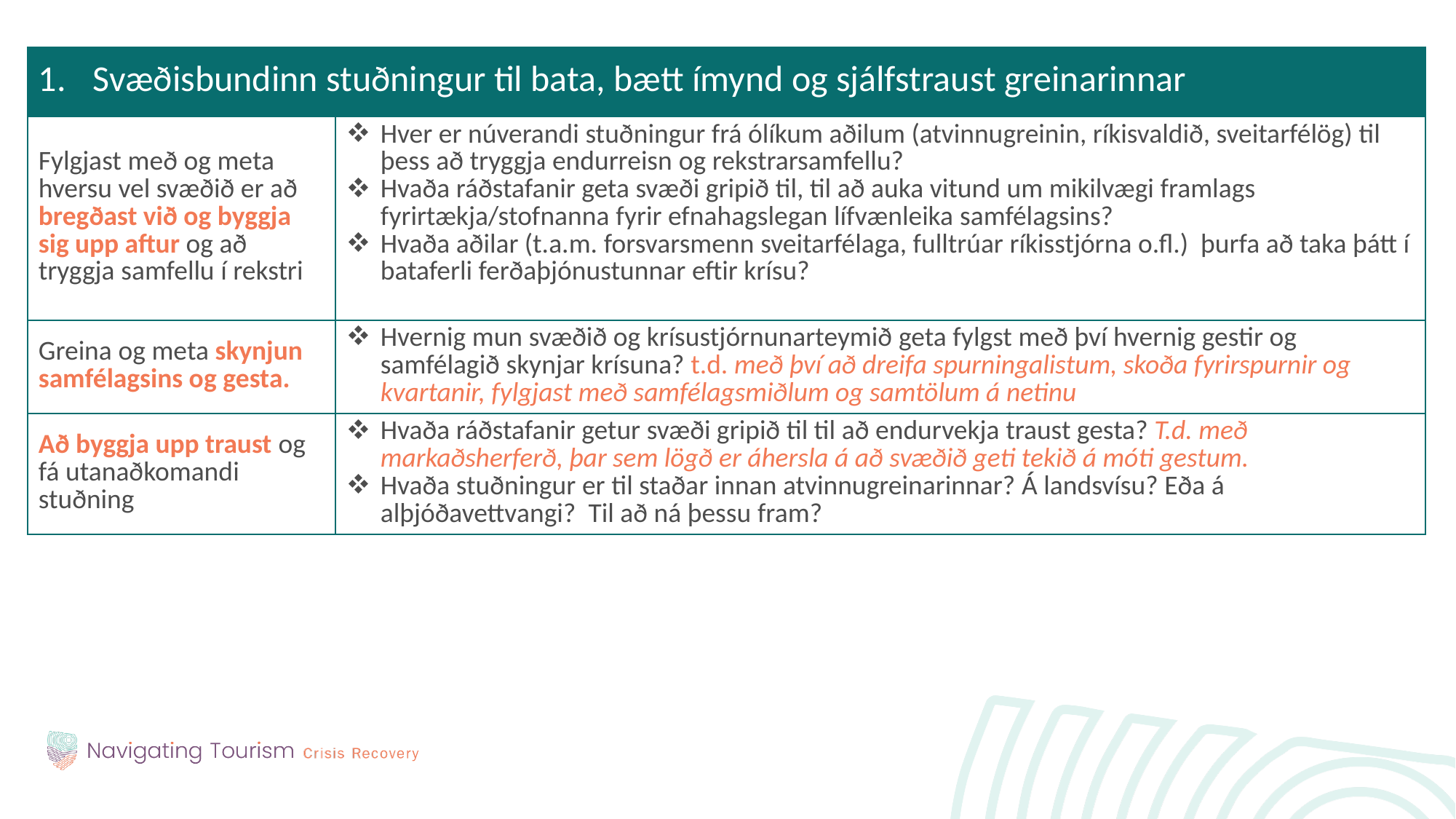

| Svæðisbundinn stuðningur til bata, bætt ímynd og sjálfstraust greinarinnar |  |
| --- | --- |
| Fylgjast með og meta hversu vel svæðið er að bregðast við og byggja sig upp aftur og að tryggja samfellu í rekstri | Hver er núverandi stuðningur frá ólíkum aðilum (atvinnugreinin, ríkisvaldið, sveitarfélög) til þess að tryggja endurreisn og rekstrarsamfellu?   Hvaða ráðstafanir geta svæði gripið til, til að auka vitund um mikilvægi framlags fyrirtækja/stofnanna fyrir efnahagslegan lífvænleika samfélagsins?  Hvaða aðilar (t.a.m. forsvarsmenn sveitarfélaga, fulltrúar ríkisstjórna o.fl.)  þurfa að taka þátt í bataferli ferðaþjónustunnar eftir krísu? |
| Greina og meta skynjun samfélagsins og gesta. | Hvernig mun svæðið og krísustjórnunarteymið geta fylgst með því hvernig gestir og samfélagið skynjar krísuna? t.d. með því að dreifa spurningalistum, skoða fyrirspurnir og kvartanir, fylgjast með samfélagsmiðlum og samtölum á netinu |
| Að byggja upp traust og fá utanaðkomandi stuðning | Hvaða ráðstafanir getur svæði gripið til til að endurvekja traust gesta? T.d. með markaðsherferð, þar sem lögð er áhersla á að svæðið geti tekið á móti gestum. Hvaða stuðningur er til staðar innan atvinnugreinarinnar? Á landsvísu? Eða á alþjóðavettvangi?  Til að ná þessu fram? |